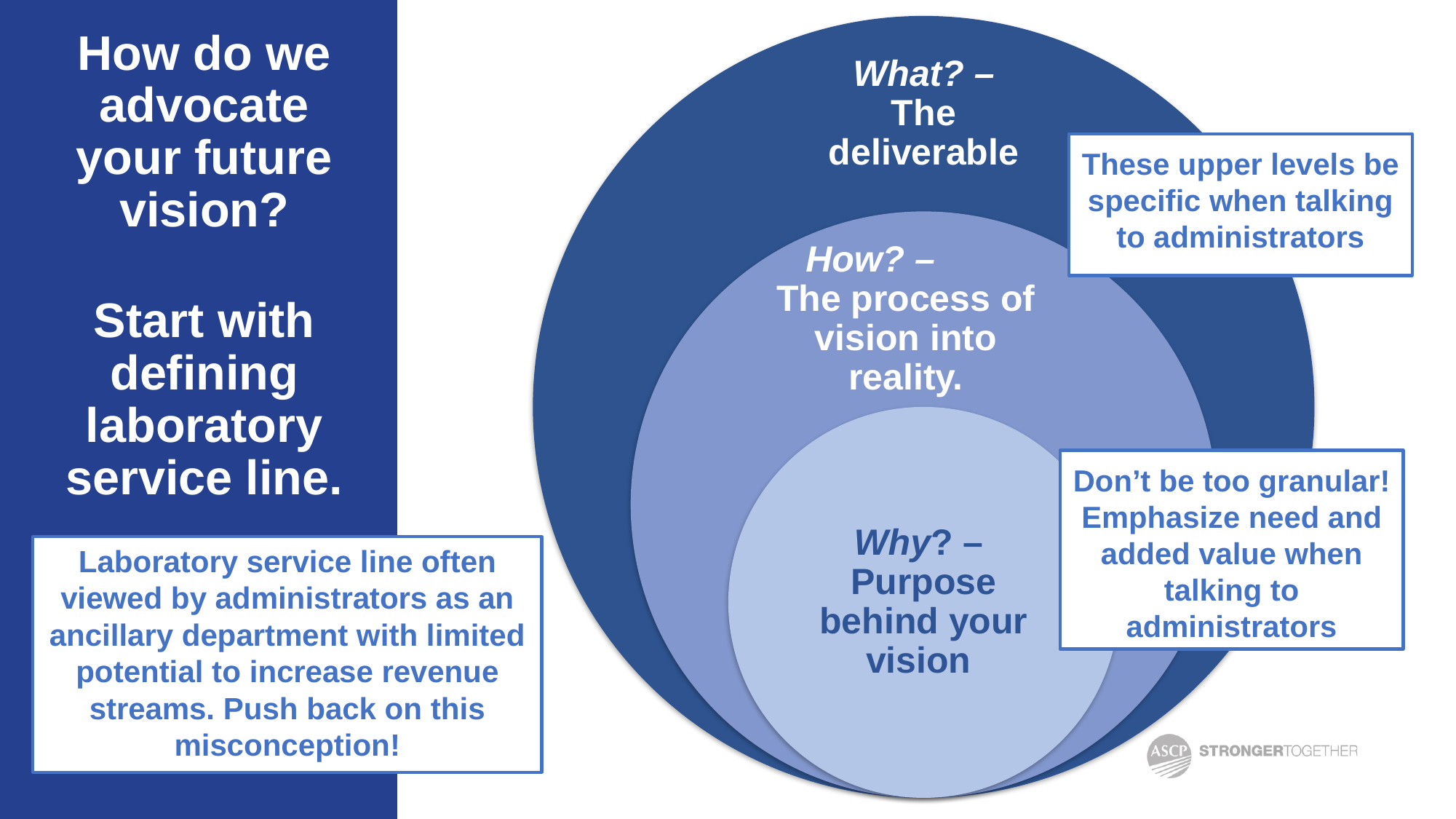

What? –
The deliverable

How? –        The process of vision into reality.

Why? –  Purpose behind your vision
# How do we advocate your future vision?
Start with defining laboratory service line.
These upper levels be specific when talking to administrators
Don’t be too granular! Emphasize need and added value when talking to administrators
Laboratory service line often viewed by administrators as an ancillary department with limited potential to increase revenue streams. Push back on this misconception!